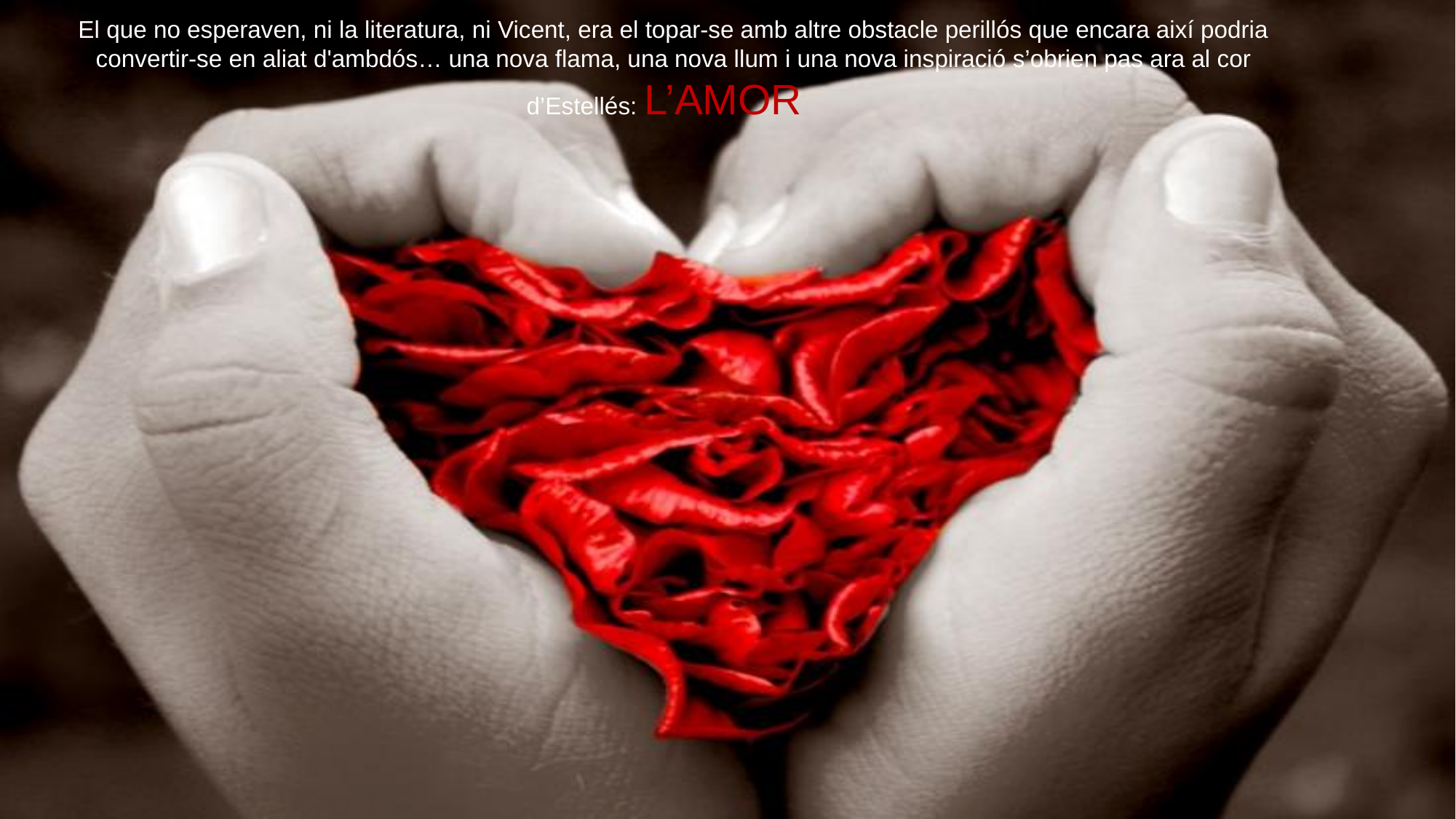

El que no esperaven, ni la literatura, ni Vicent, era el topar-se amb altre obstacle perillós que encara així podria convertir-se en aliat d'ambdós… una nova flama, una nova llum i una nova inspiració s’obrien pas ara al cor d’Estellés: L’AMOR